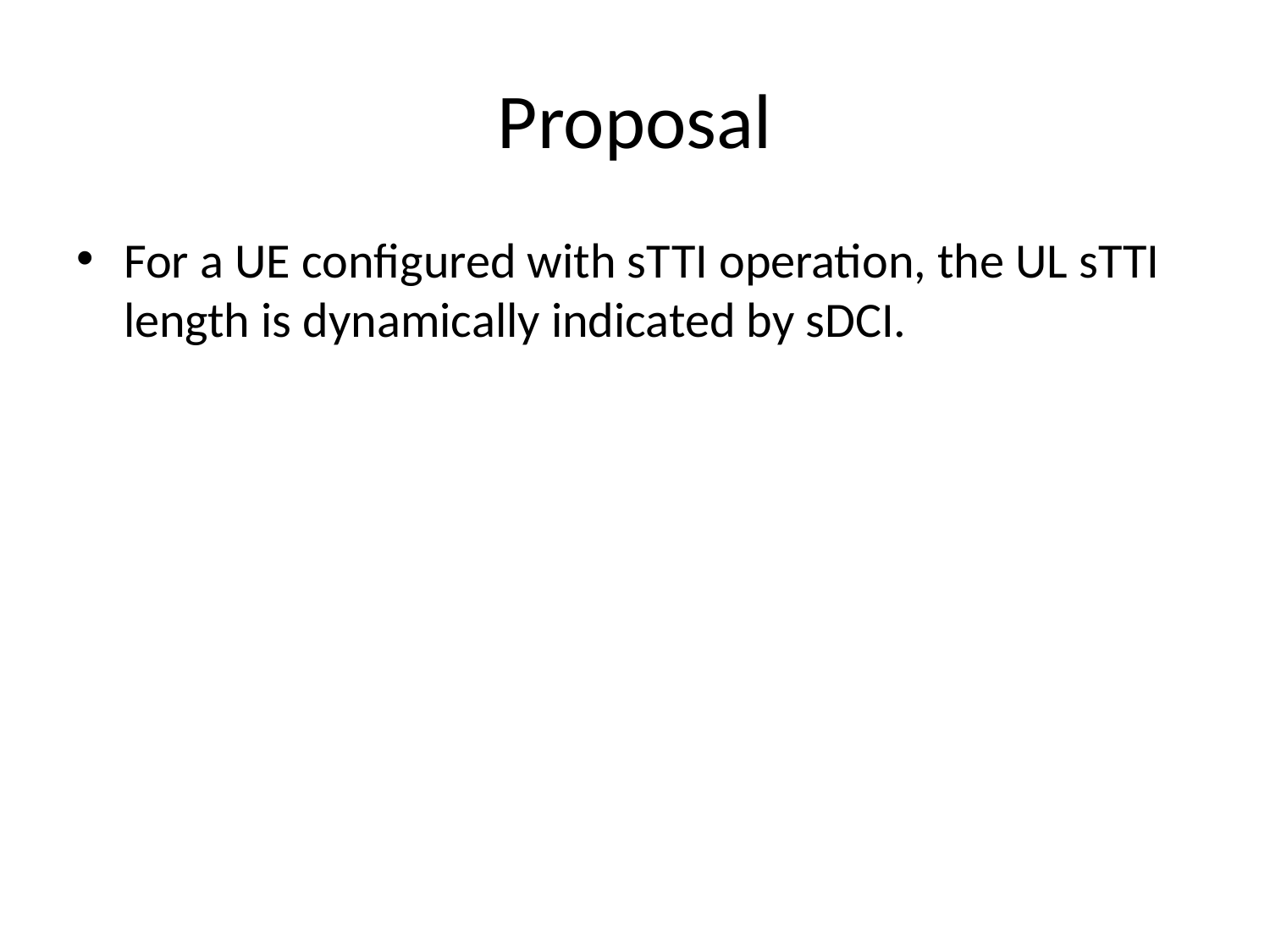

# Proposal
For a UE configured with sTTI operation, the UL sTTI length is dynamically indicated by sDCI.